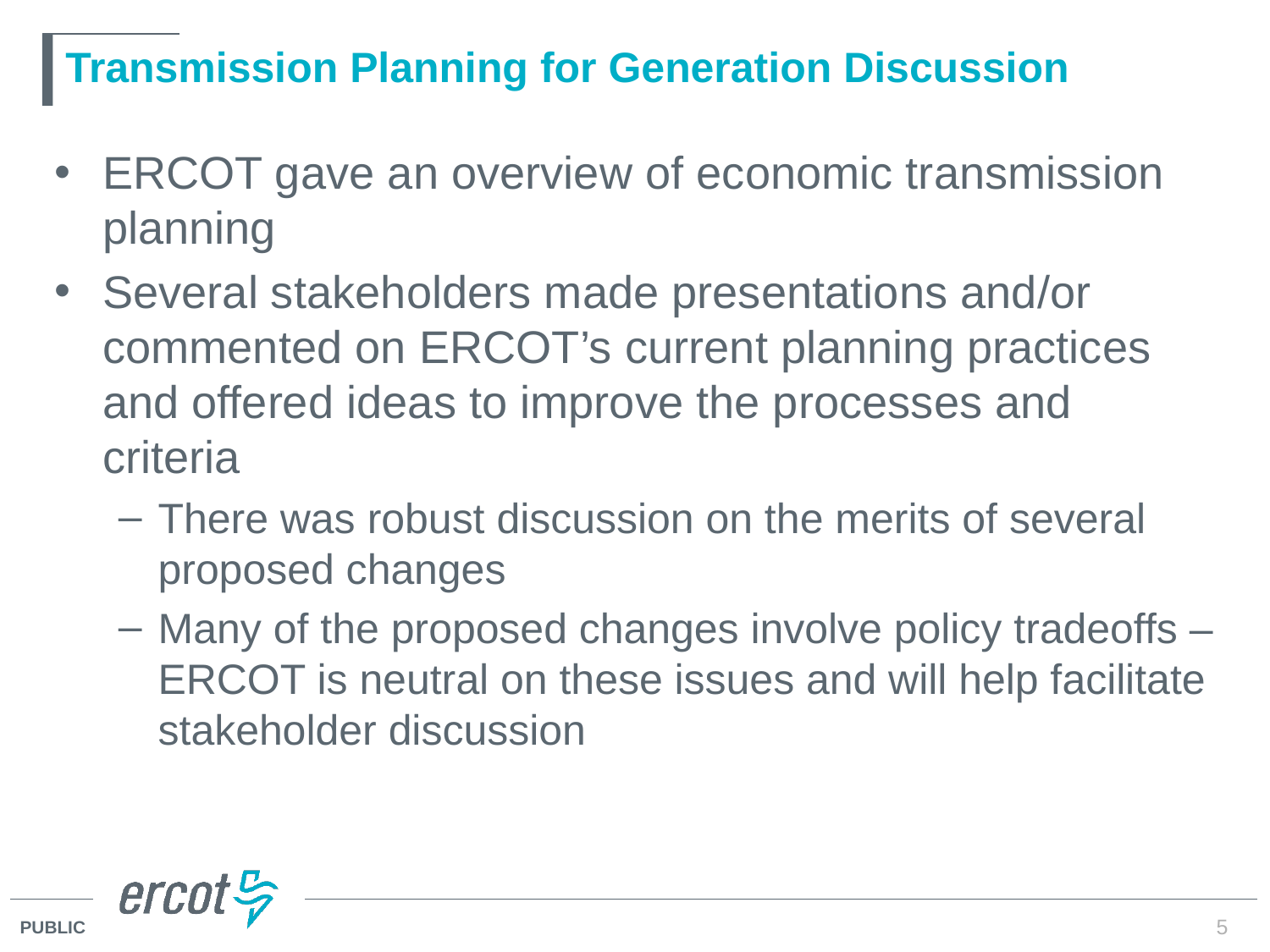

# Transmission Planning for Generation Discussion
ERCOT gave an overview of economic transmission planning
Several stakeholders made presentations and/or commented on ERCOT’s current planning practices and offered ideas to improve the processes and criteria
There was robust discussion on the merits of several proposed changes
Many of the proposed changes involve policy tradeoffs – ERCOT is neutral on these issues and will help facilitate stakeholder discussion
5